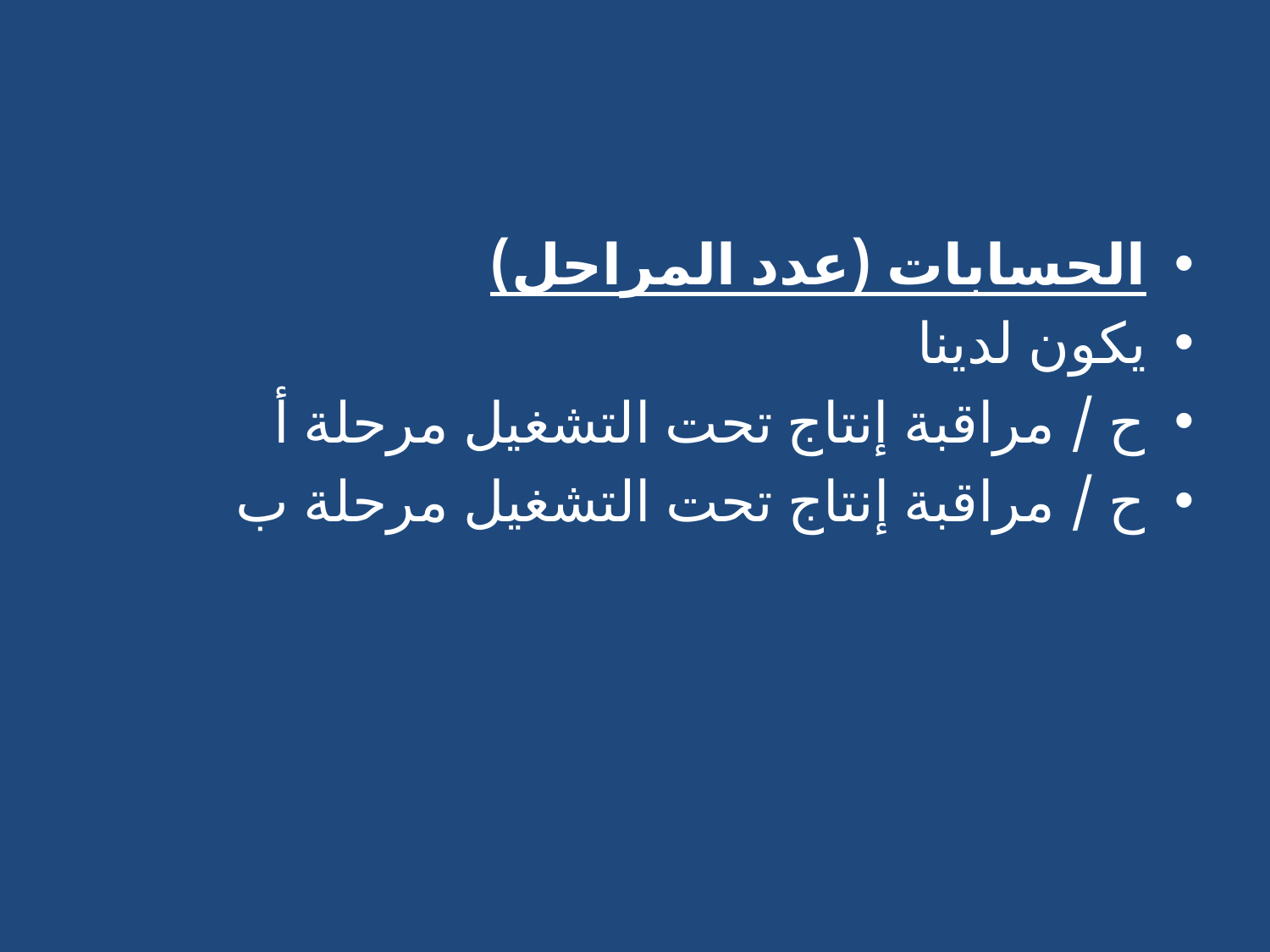

#
الحسابات (عدد المراحل)
يكون لدينا
ح / مراقبة إنتاج تحت التشغيل مرحلة أ
ح / مراقبة إنتاج تحت التشغيل مرحلة ب